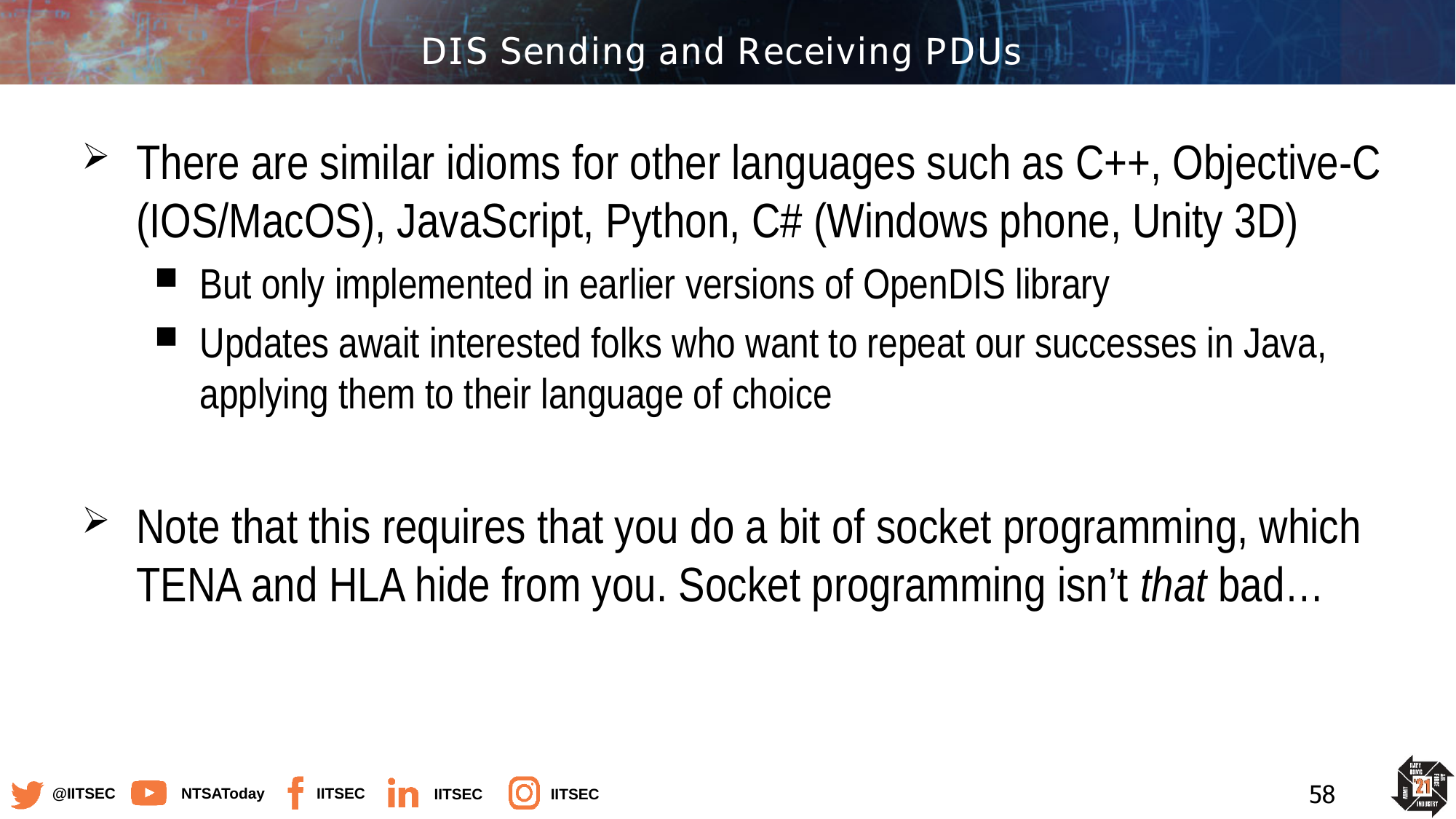

# DIS Sending and Receiving PDUs
There are similar idioms for other languages such as C++, Objective-C (IOS/MacOS), JavaScript, Python, C# (Windows phone, Unity 3D)
But only implemented in earlier versions of OpenDIS library
Updates await interested folks who want to repeat our successes in Java, applying them to their language of choice

Note that this requires that you do a bit of socket programming, which TENA and HLA hide from you. Socket programming isn’t that bad…

58